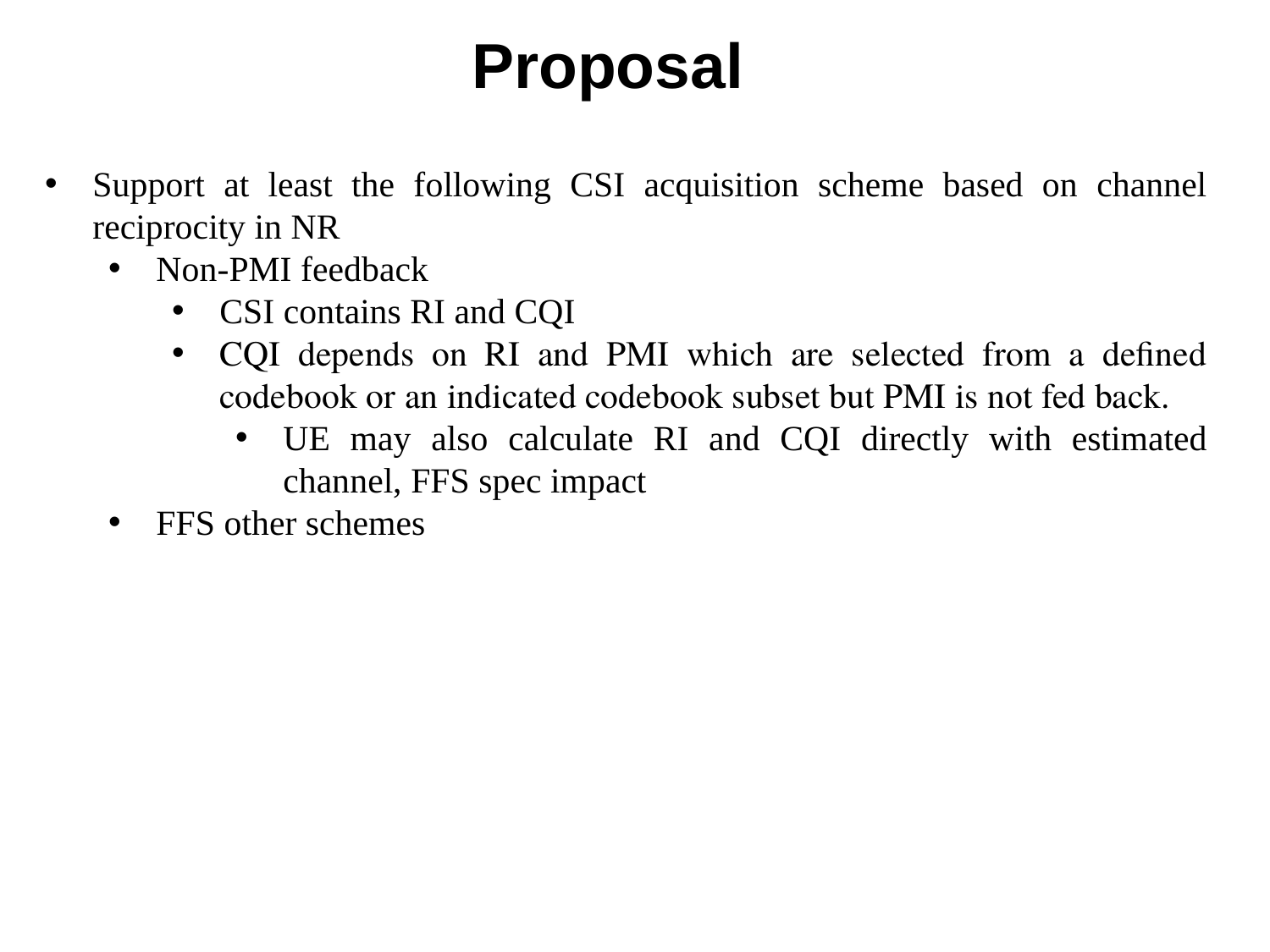

# Proposal
Support at least the following CSI acquisition scheme based on channel reciprocity in NR
Non-PMI feedback
CSI contains RI and CQI
CQI depends on RI and PMI which are selected from a defined codebook or an indicated codebook subset but PMI is not fed back.
UE may also calculate RI and CQI directly with estimated channel, FFS spec impact
FFS other schemes